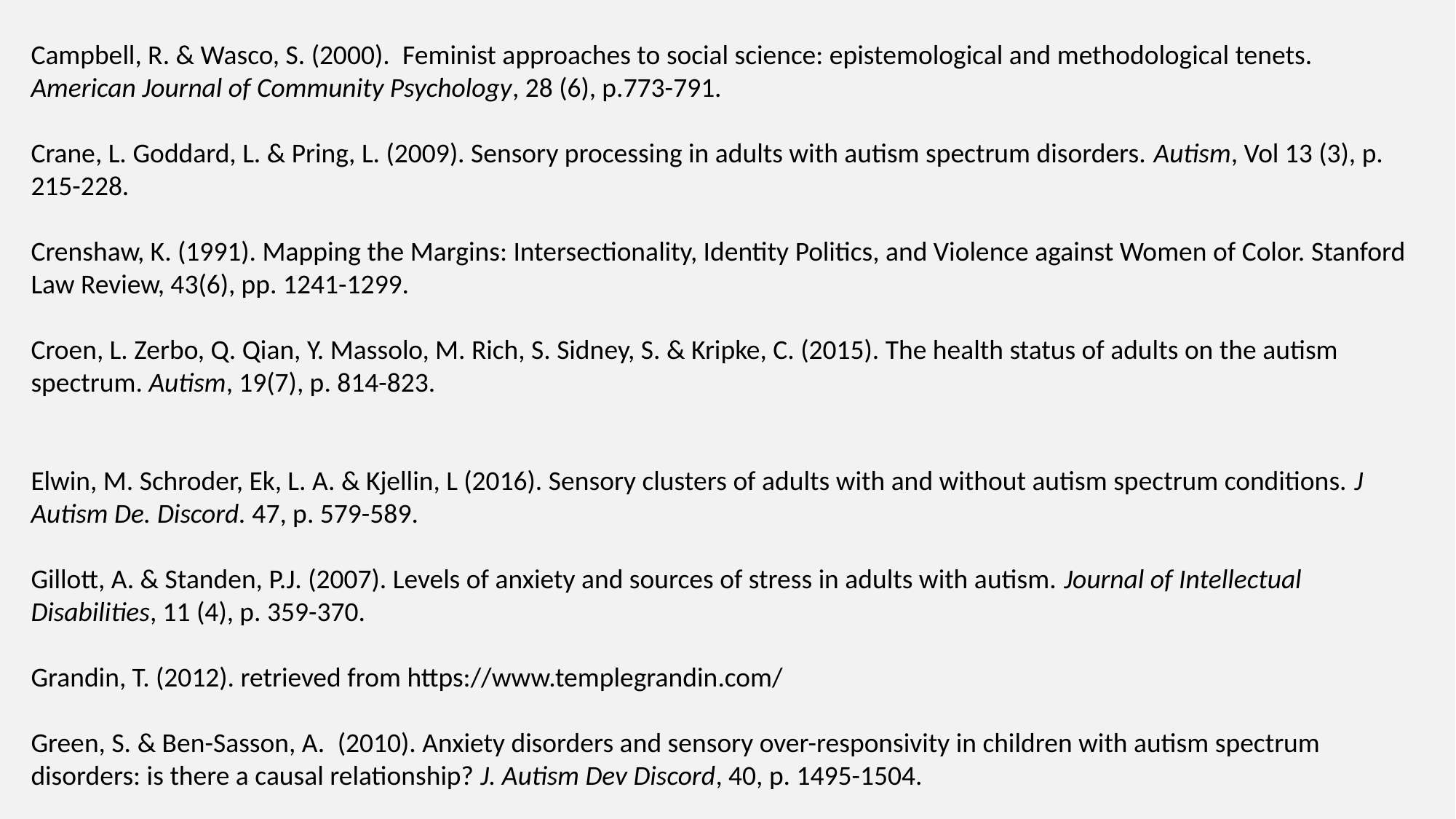

Campbell, R. & Wasco, S. (2000).  Feminist approaches to social science: epistemological and methodological tenets. American Journal of Community Psychology, 28 (6), p.773-791.

Crane, L. Goddard, L. & Pring, L. (2009). Sensory processing in adults with autism spectrum disorders. Autism, Vol 13 (3), p. 215-228.

Crenshaw, K. (1991). Mapping the Margins: Intersectionality, Identity Politics, and Violence against Women of Color. Stanford Law Review, 43(6), pp. 1241-1299.

Croen, L. Zerbo, Q. Qian, Y. Massolo, M. Rich, S. Sidney, S. & Kripke, C. (2015). The health status of adults on the autism spectrum. Autism, 19(7), p. 814-823.

Elwin, M. Schroder, Ek, L. A. & Kjellin, L (2016). Sensory clusters of adults with and without autism spectrum conditions. J Autism De. Discord. 47, p. 579-589.

Gillott, A. & Standen, P.J. (2007). Levels of anxiety and sources of stress in adults with autism. Journal of Intellectual Disabilities, 11 (4), p. 359-370.

Grandin, T. (2012). retrieved from https://www.templegrandin.com/

Green, S. & Ben-Sasson, A.  (2010). Anxiety disorders and sensory over-responsivity in children with autism spectrum disorders: is there a causal relationship? J. Autism Dev Discord, 40, p. 1495-1504.